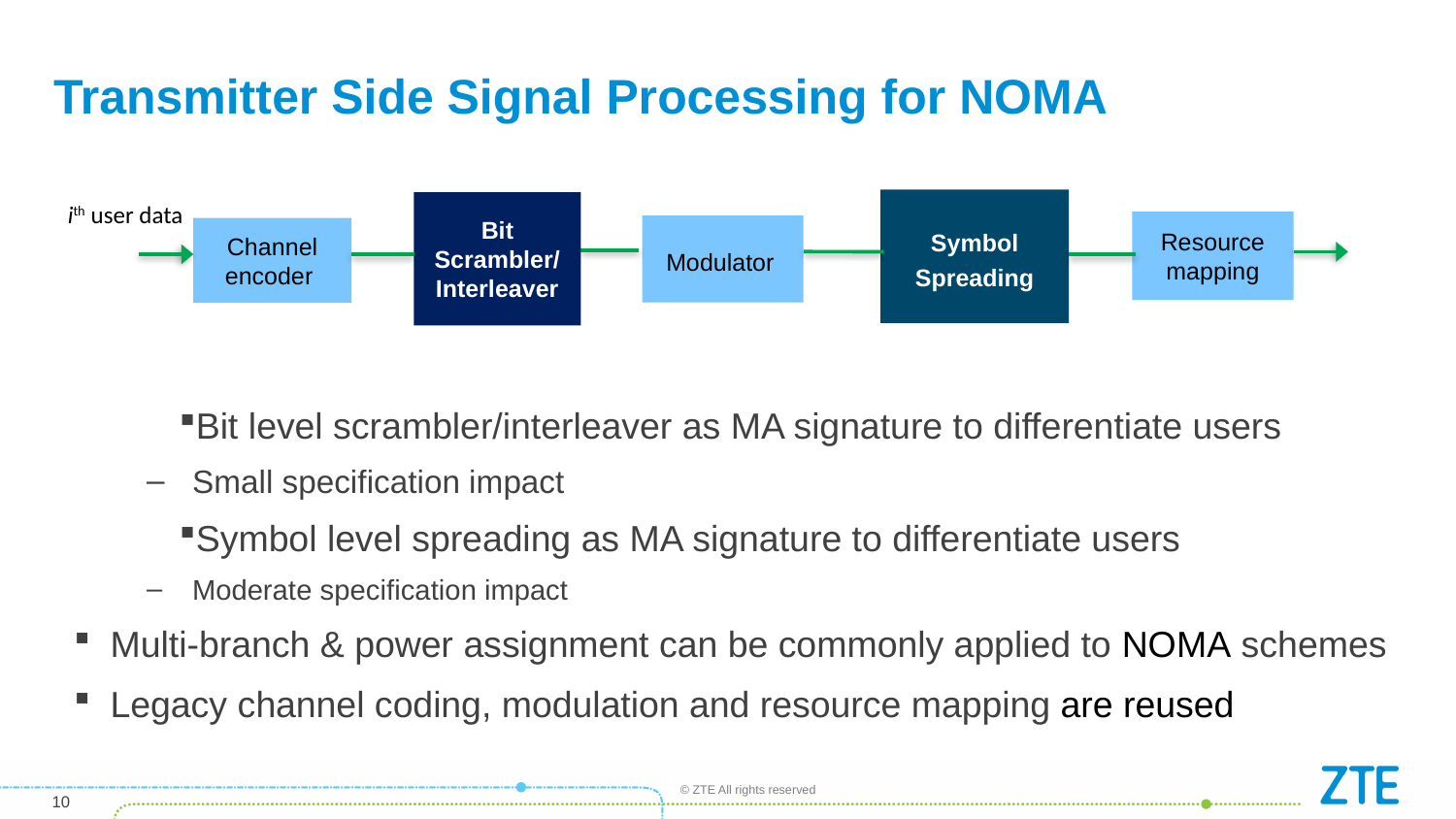

# Transmitter Side Signal Processing for NOMA
Symbol Spreading
ith user data
Bit Scrambler/ Interleaver
Resource mapping
Modulator
Channel encoder
Bit level scrambler/interleaver as MA signature to differentiate users
Small specification impact
Symbol level spreading as MA signature to differentiate users
Moderate specification impact
Multi-branch & power assignment can be commonly applied to NOMA schemes
Legacy channel coding, modulation and resource mapping are reused